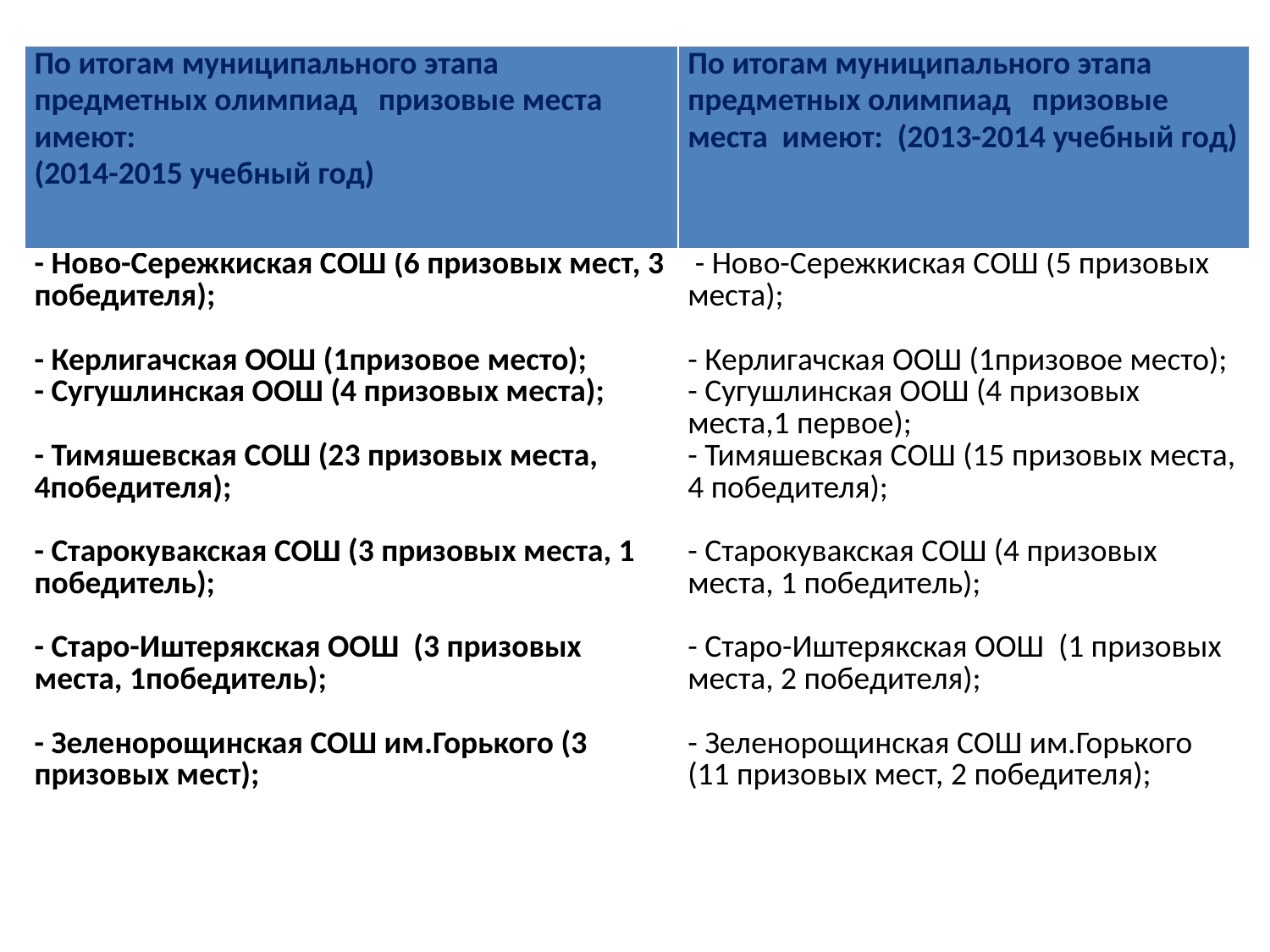

| По итогам муниципального этапа предметных олимпиад призовые места имеют: (2014-2015 учебный год) | По итогам муниципального этапа предметных олимпиад призовые места имеют: (2013-2014 учебный год) |
| --- | --- |
| - Ново-Сережкиская СОШ (6 призовых мест, 3 победителя);   - Керлигачская ООШ (1призовое место);   - Сугушлинская ООШ (4 призовых места);   - Тимяшевская СОШ (23 призовых места, 4победителя);   - Старокувакская СОШ (3 призовых места, 1 победитель);   - Старо-Иштерякская ООШ (3 призовых места, 1победитель);   - Зеленорощинская СОШ им.Горького (3 призовых мест); | - Ново-Сережкиская СОШ (5 призовых места);   - Керлигачская ООШ (1призовое место);  - Сугушлинская ООШ (4 призовых места,1 первое); - Тимяшевская СОШ (15 призовых места, 4 победителя);   - Старокувакская СОШ (4 призовых места, 1 победитель);   - Старо-Иштерякская ООШ (1 призовых места, 2 победителя);   - Зеленорощинская СОШ им.Горького (11 призовых мест, 2 победителя); |